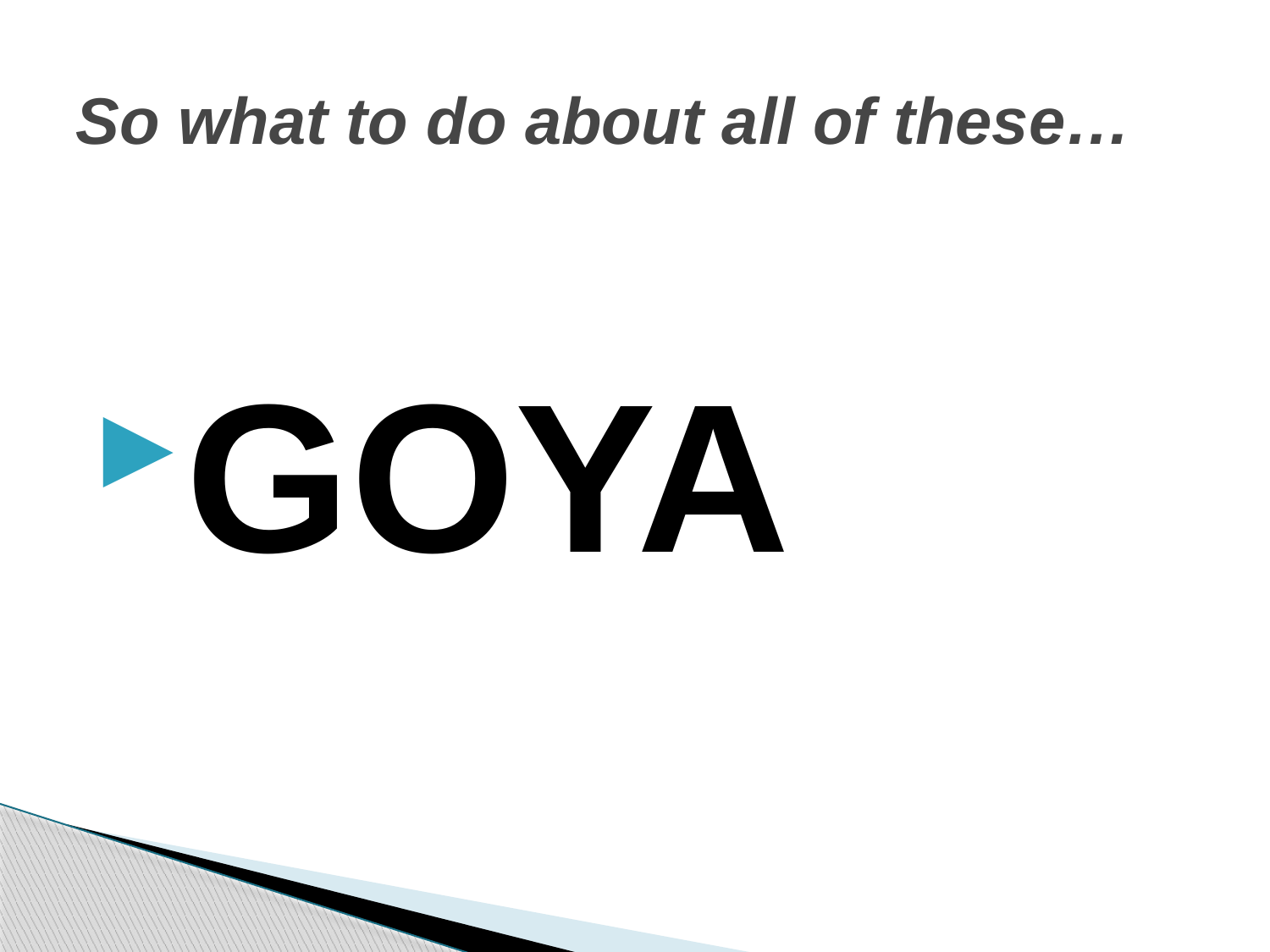

# So what to do about all of these…

GOYA